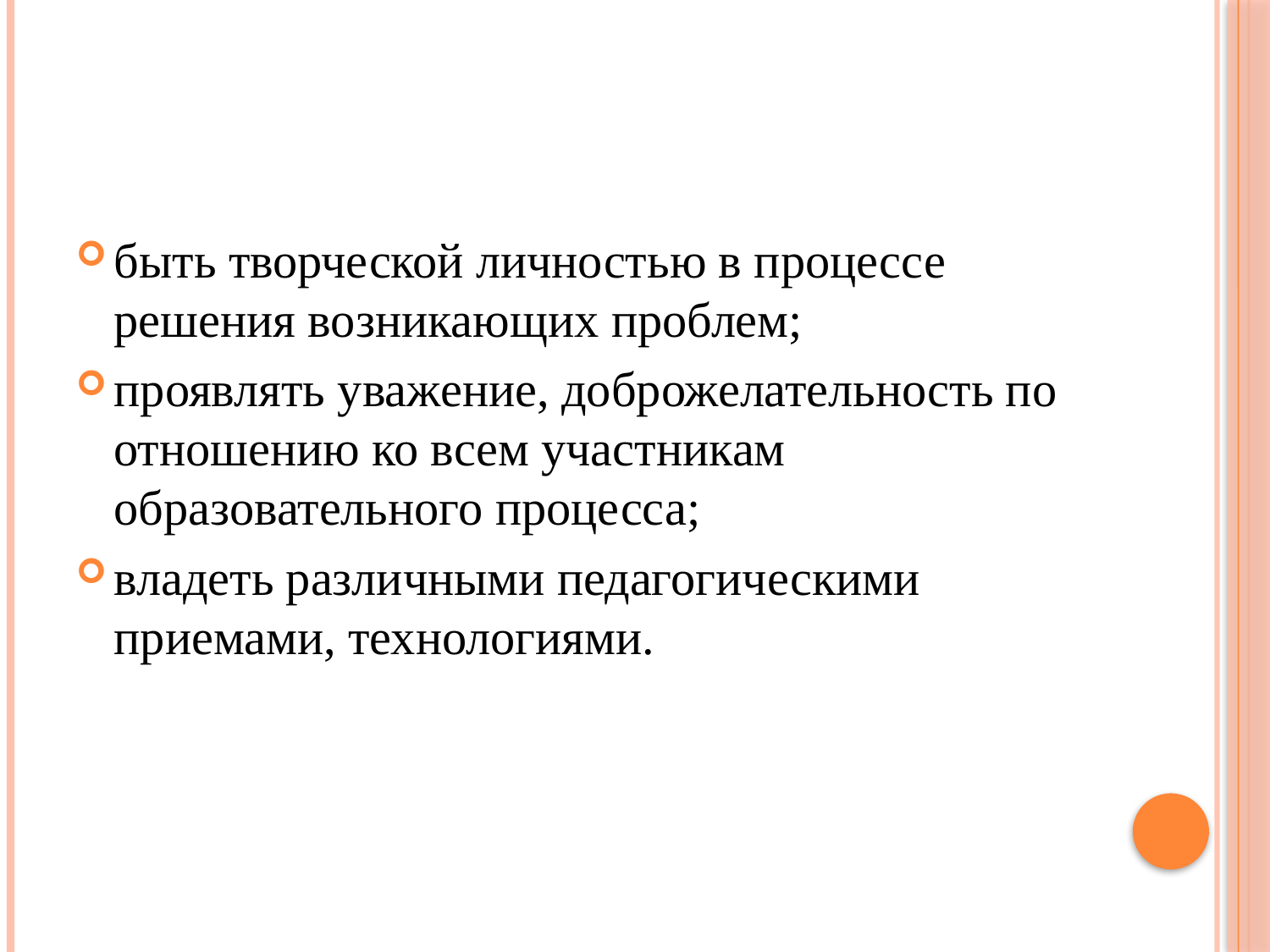

#
быть творческой личностью в процессе решения возникающих проблем;
проявлять уважение, доброжелательность по отношению ко всем участникам образовательного процесса;
владеть различными педагогическими приемами, технологиями.